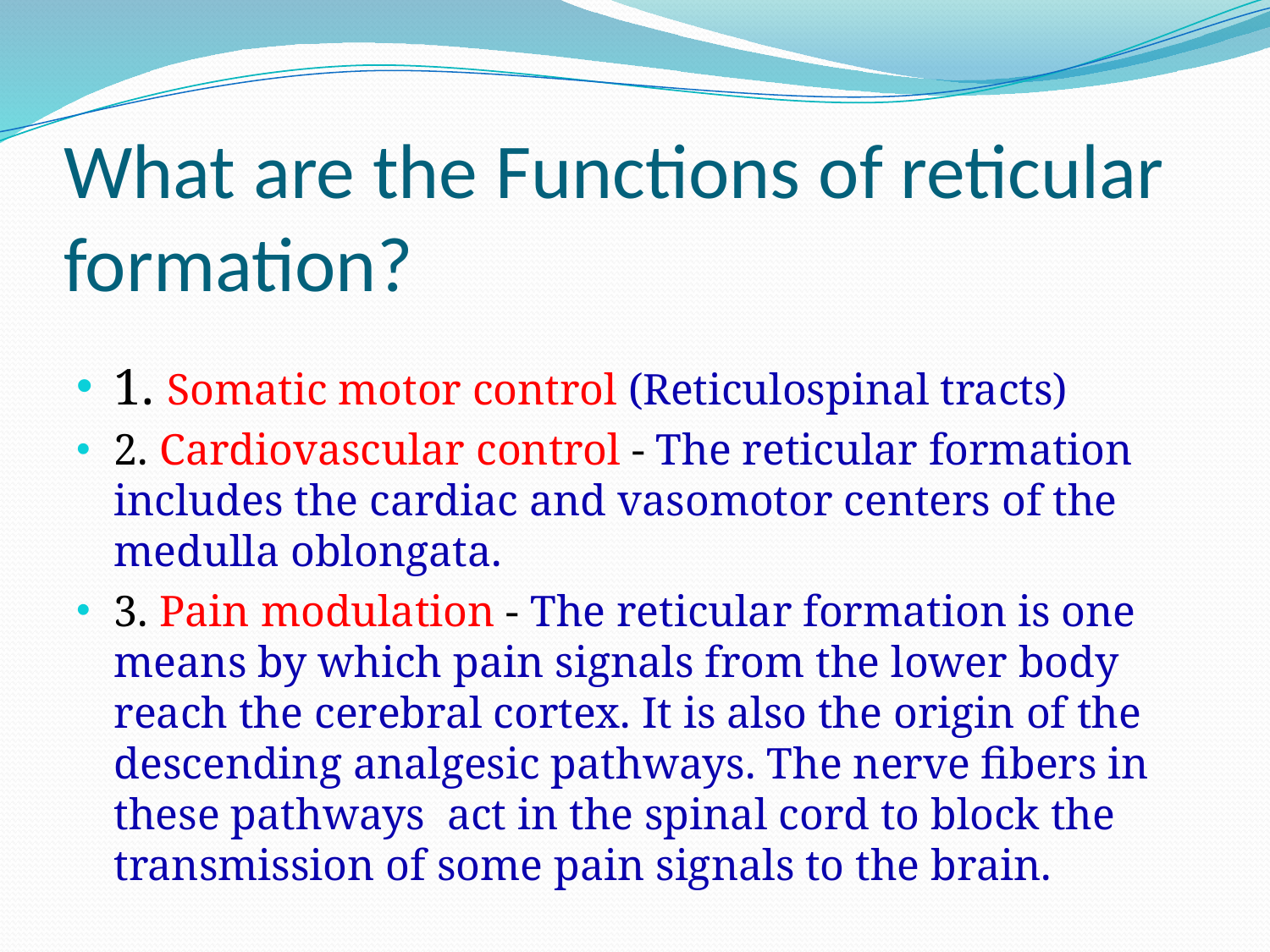

# What are the Functions of reticular formation?
1. Somatic motor control (Reticulospinal tracts)
2. Cardiovascular control - The reticular formation includes the cardiac and vasomotor centers of the medulla oblongata.
3. Pain modulation - The reticular formation is one means by which pain signals from the lower body reach the cerebral cortex. It is also the origin of the descending analgesic pathways. The nerve fibers in these pathways  act in the spinal cord to block the transmission of some pain signals to the brain.